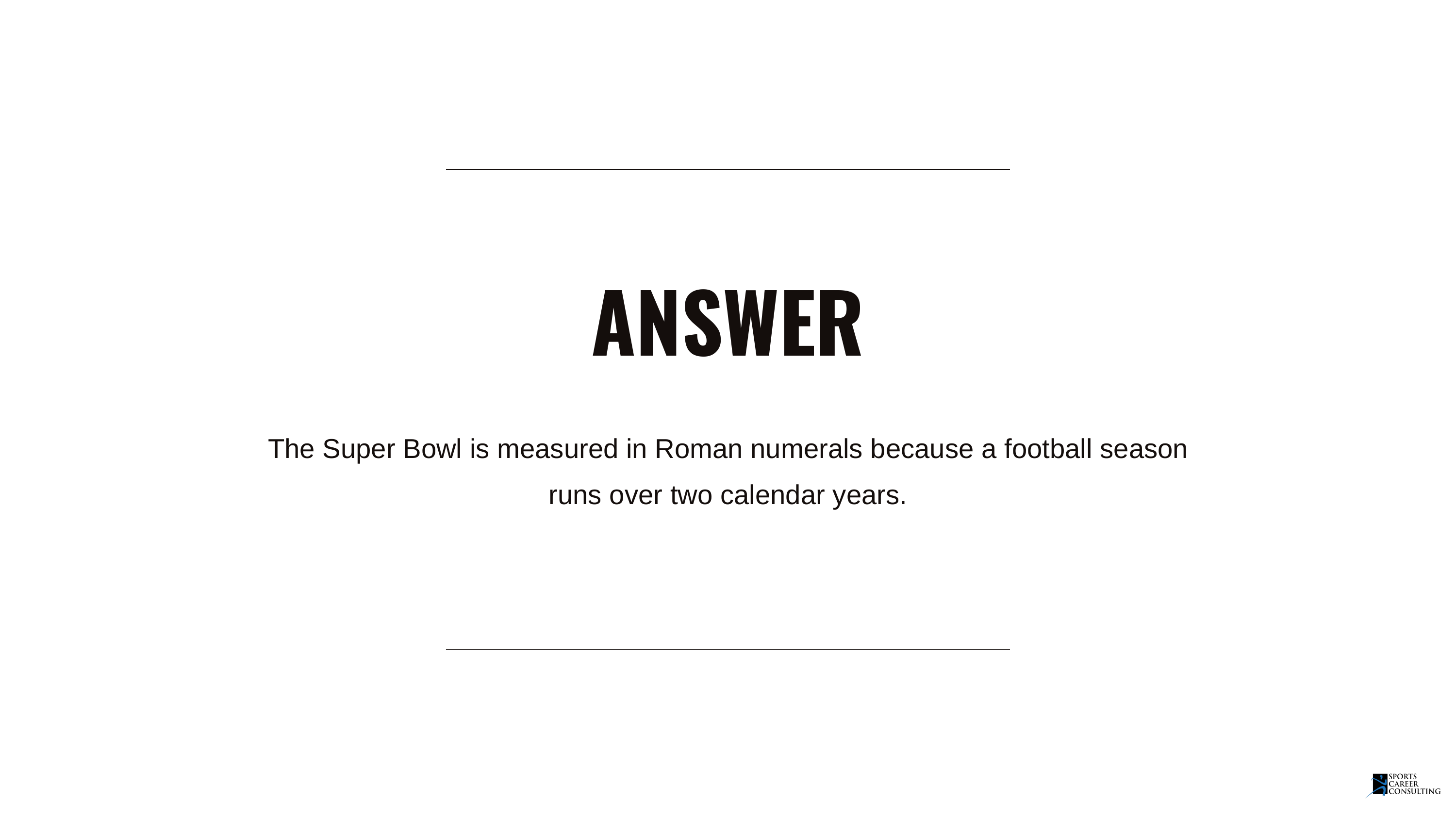

ANSWER
The Super Bowl is measured in Roman numerals because a football season runs over two calendar years.